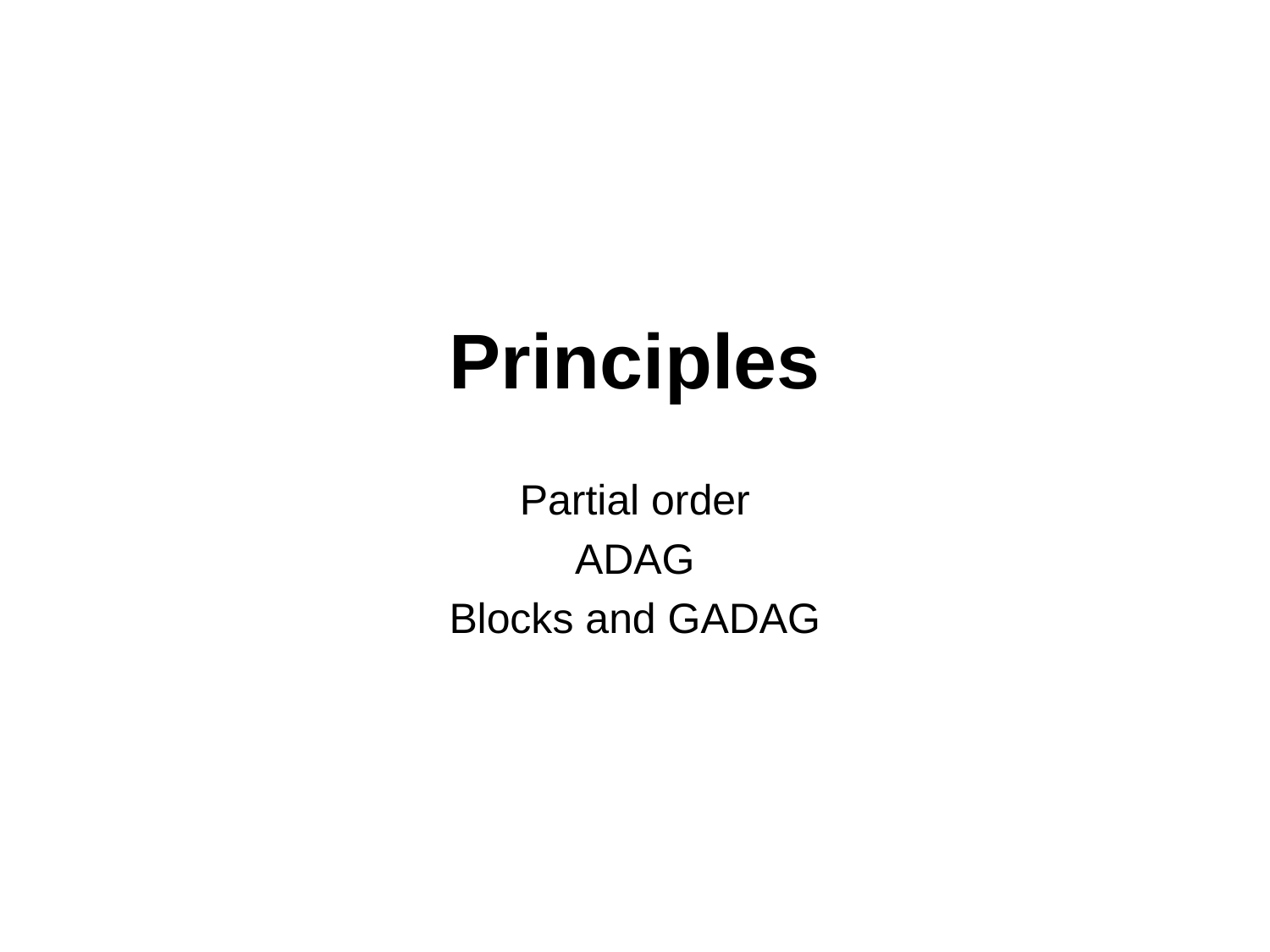

#

Principles

Partial order
ADAG
Blocks and GADAG